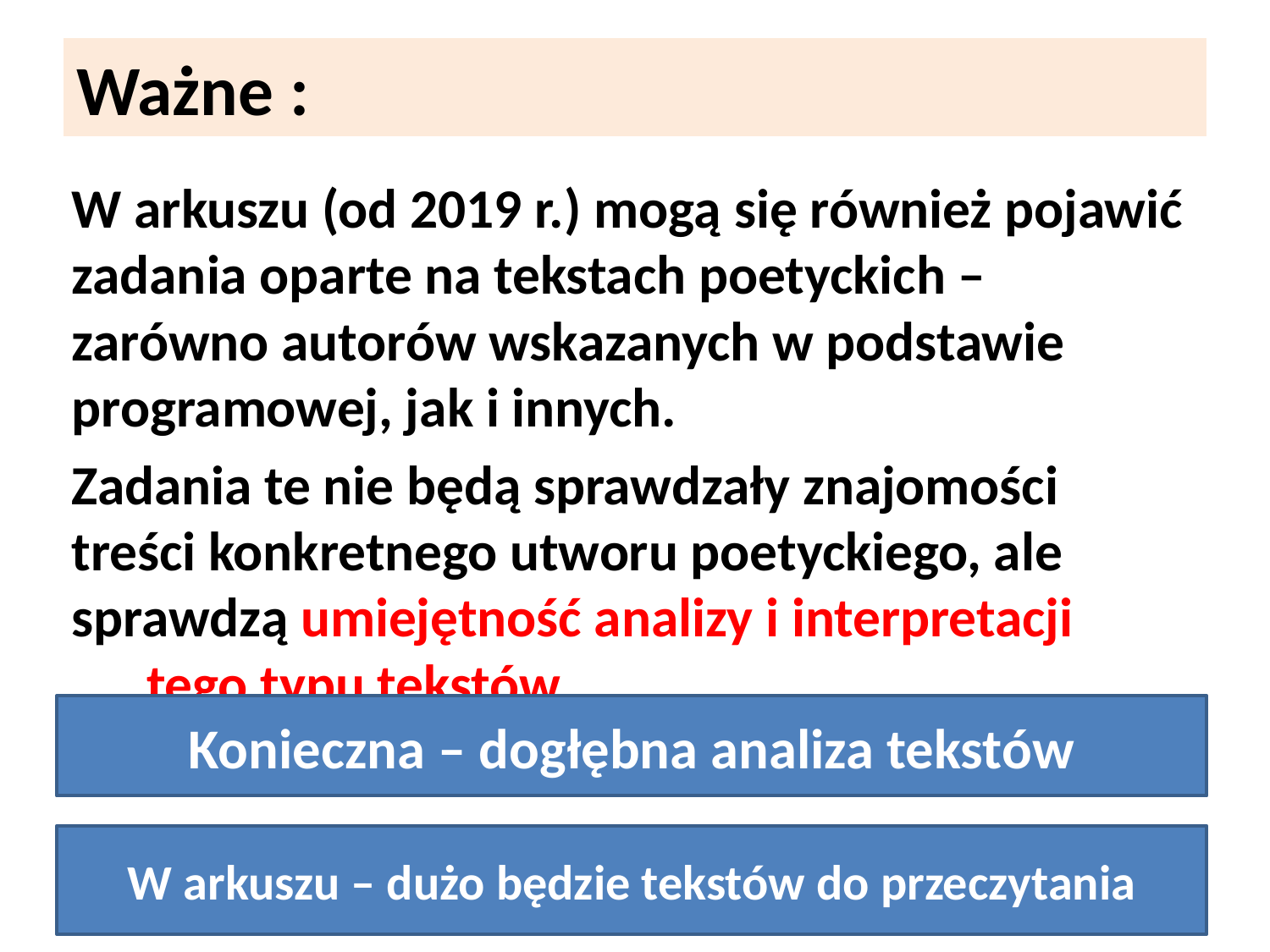

# Ważne :
W arkuszu (od 2019 r.) mogą się również pojawić zadania oparte na tekstach poetyckich – zarówno autorów wskazanych w podstawie programowej, jak i innych.
Zadania te nie będą sprawdzały znajomości treści konkretnego utworu poetyckiego, ale sprawdzą umiejętność analizy i interpretacji                tego typu tekstów
Konieczna – dogłębna analiza tekstów
W arkuszu – dużo będzie tekstów do przeczytania